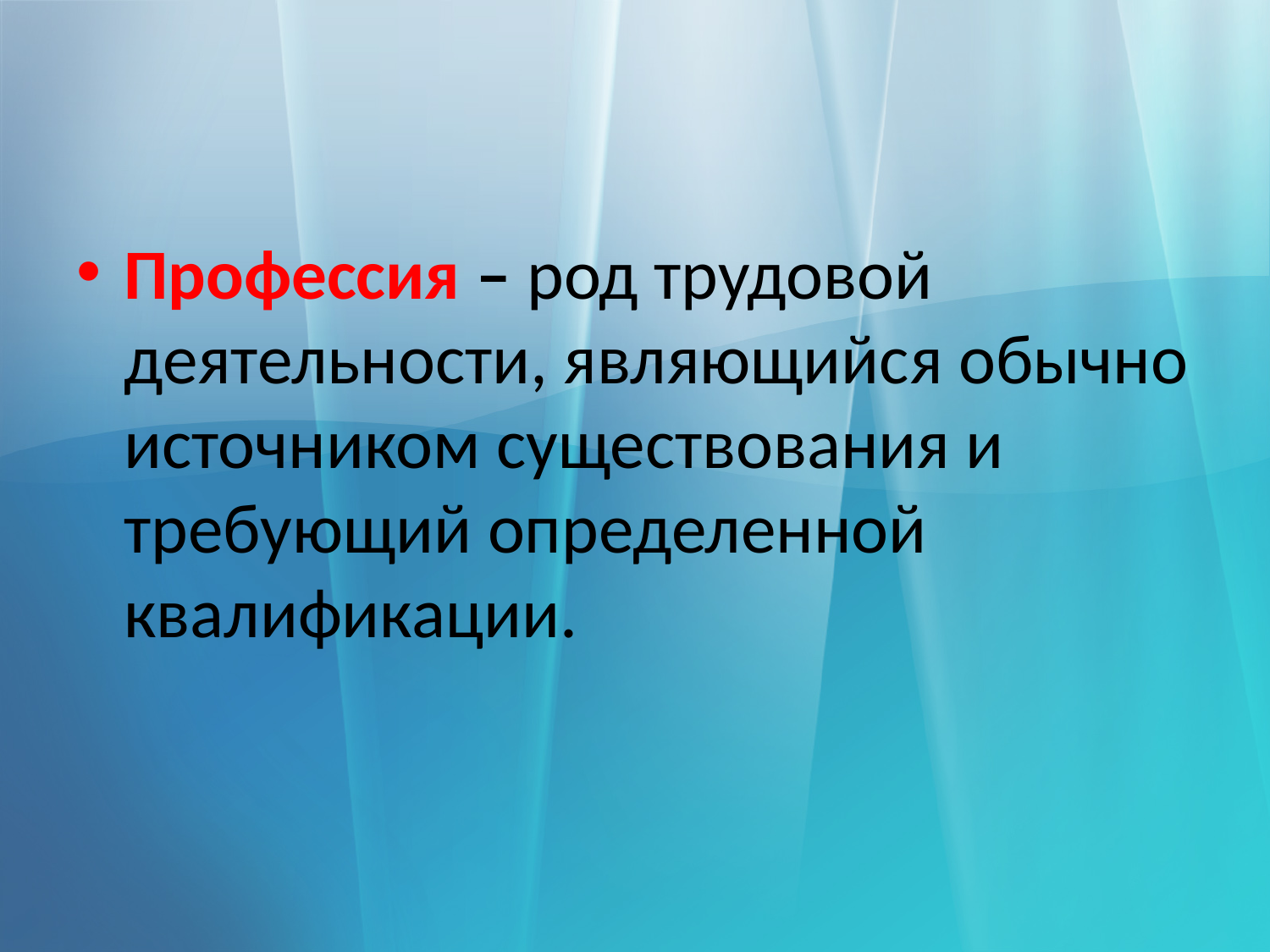

Профессия – род трудовой деятельности, являющийся обычно источником существования и требующий определенной квалификации.